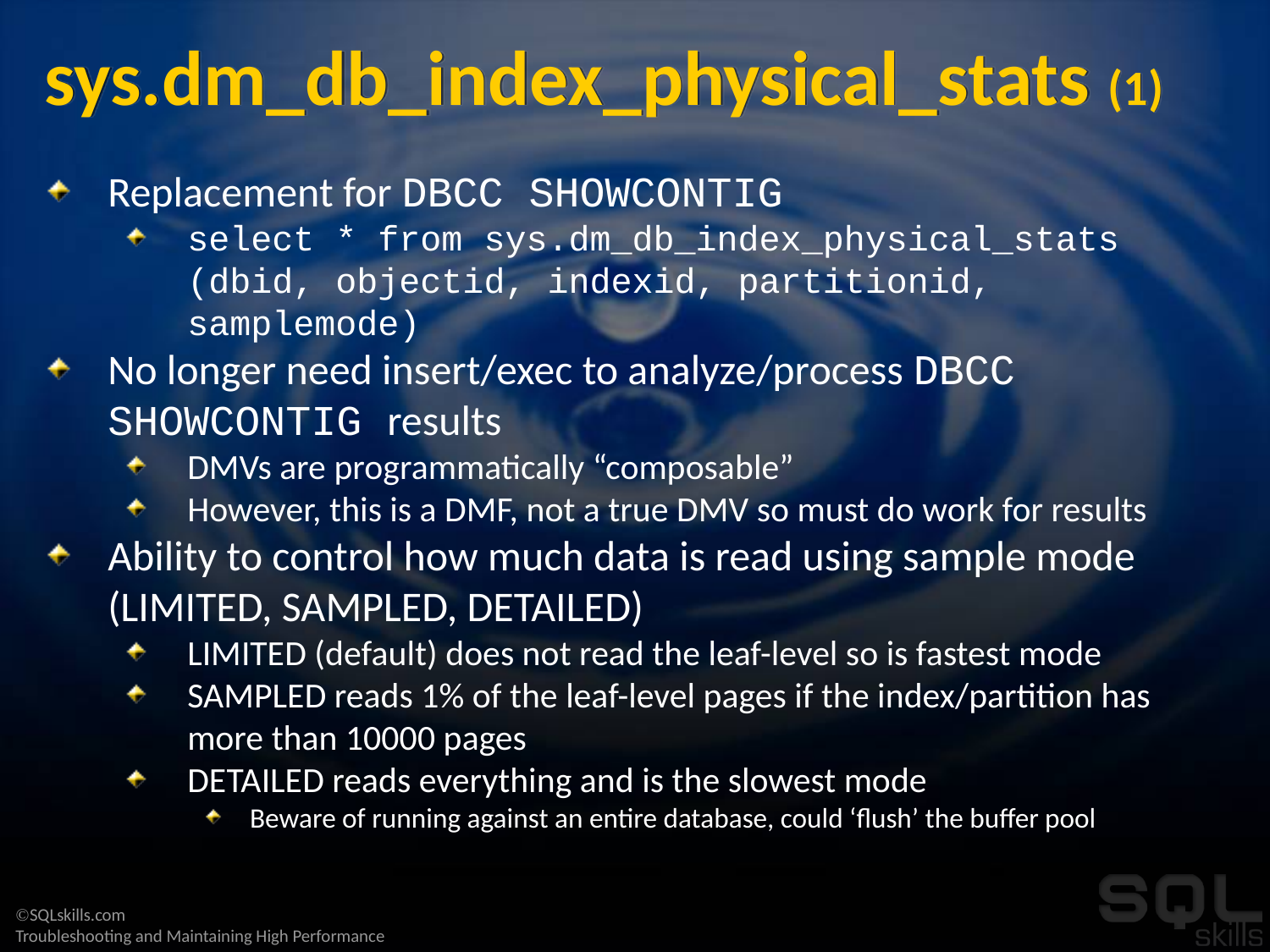

# sys.dm_db_index_physical_stats (1)
Replacement for DBCC SHOWCONTIG
select * from sys.dm_db_index_physical_stats (dbid, objectid, indexid, partitionid, samplemode)
No longer need insert/exec to analyze/process DBCC SHOWCONTIG results
DMVs are programmatically “composable”
However, this is a DMF, not a true DMV so must do work for results
Ability to control how much data is read using sample mode (LIMITED, SAMPLED, DETAILED)
LIMITED (default) does not read the leaf-level so is fastest mode
SAMPLED reads 1% of the leaf-level pages if the index/partition has more than 10000 pages
DETAILED reads everything and is the slowest mode
Beware of running against an entire database, could ‘flush’ the buffer pool